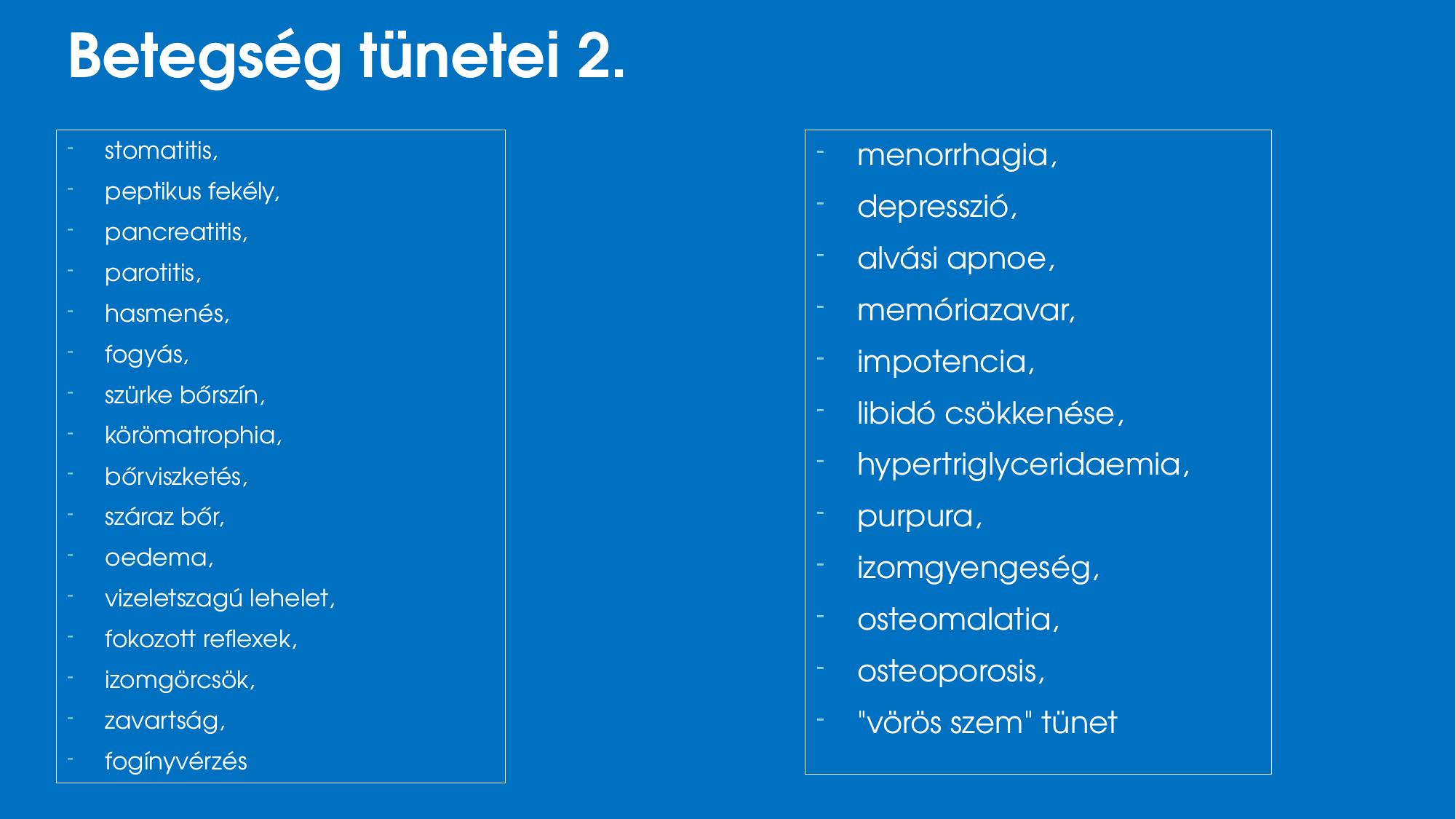

# Betegség tünetei 2.
stomatitis,
peptikus fekély,
pancreatitis,
parotitis,
hasmenés,
fogyás,
szürke bőrszín,
körömatrophia,
bőrviszketés,
száraz bőr,
oedema,
vizeletszagú lehelet,
fokozott reflexek,
izomgörcsök,
zavartság,
fogínyvérzés

menorrhagia,
depresszió,
alvási apnoe,
memóriazavar,
impotencia,
libidó csökkenése,
hypertriglyceridaemia,
purpura,
izomgyengeség,
osteomalatia,
osteoporosis,
"vörös szem" tünet